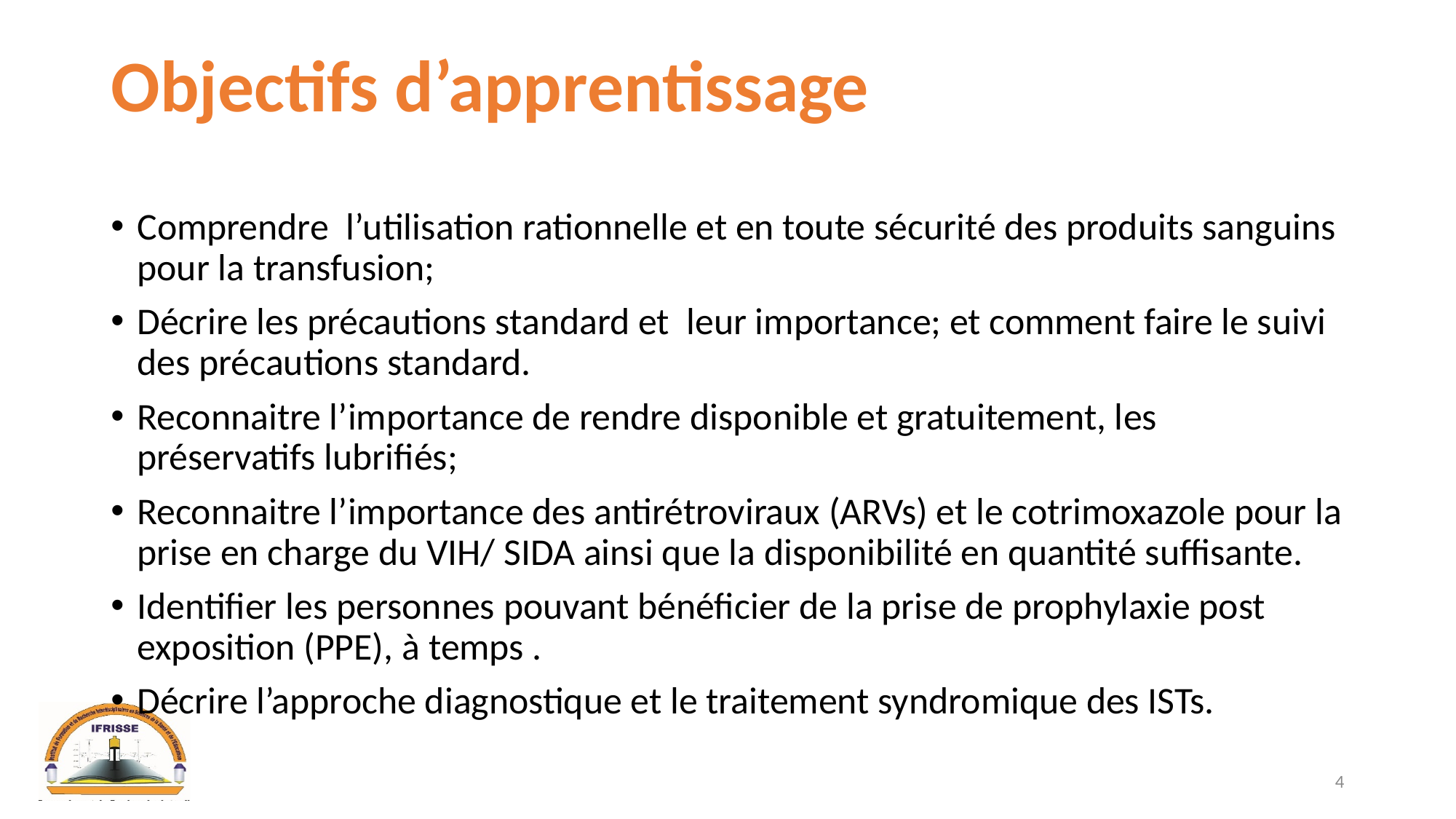

# Objectifs d’apprentissage
Comprendre  l’utilisation rationnelle et en toute sécurité des produits sanguins pour la transfusion;
Décrire les précautions standard et  leur importance; et comment faire le suivi des précautions standard.
Reconnaitre l’importance de rendre disponible et gratuitement, les préservatifs lubrifiés;
Reconnaitre l’importance des antirétroviraux (ARVs) et le cotrimoxazole pour la prise en charge du VIH/ SIDA ainsi que la disponibilité en quantité suffisante.
Identifier les personnes pouvant bénéficier de la prise de prophylaxie post exposition (PPE), à temps .
Décrire l’approche diagnostique et le traitement syndromique des ISTs.
4